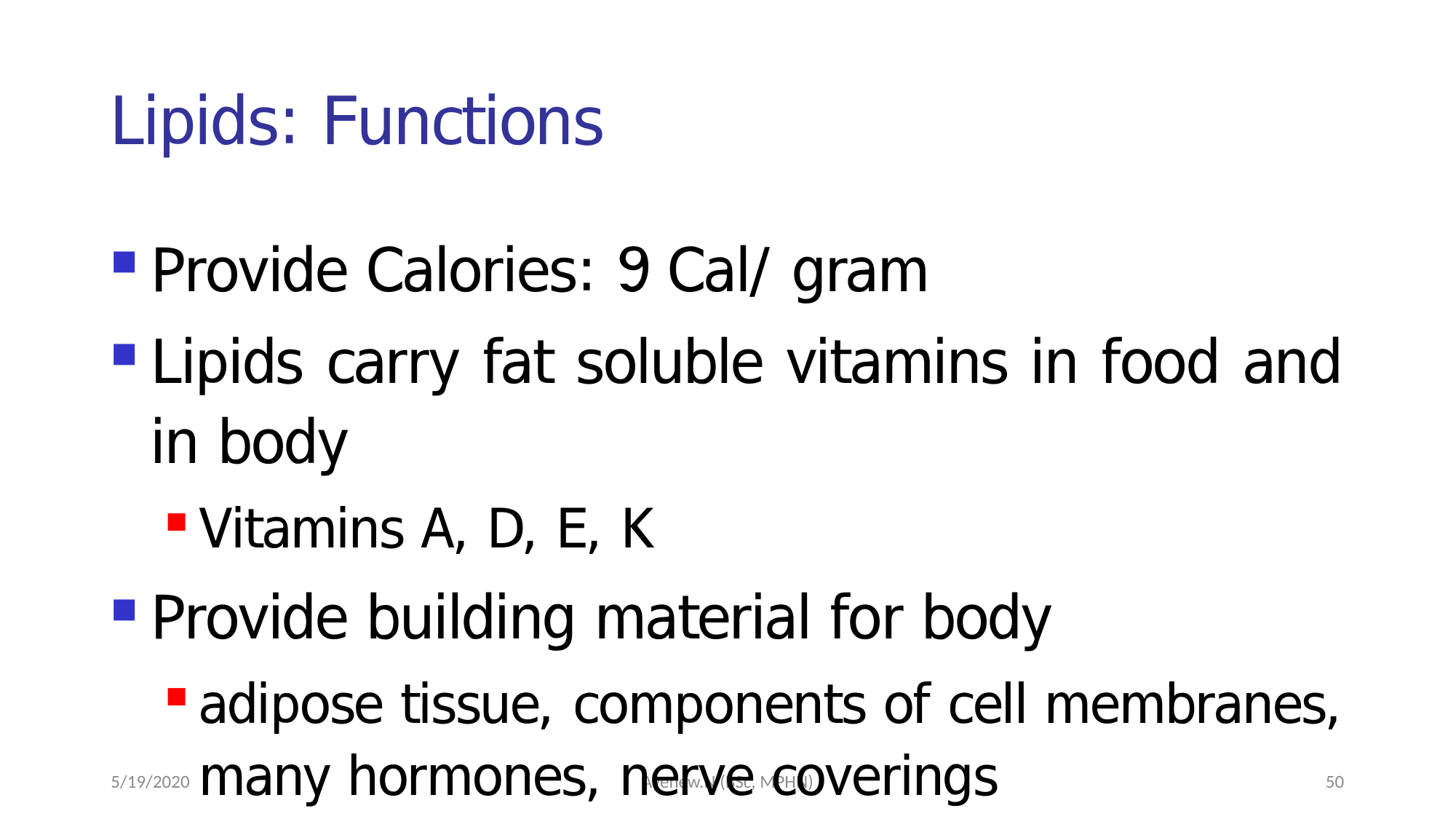

# Lipids: Functions
Provide Calories: 9 Cal/ gram
Lipids carry fat soluble vitamins in food and in body
Vitamins A, D, E, K
Provide building material for body
adipose tissue, components of cell membranes, many hormones, nerve coverings

5/19/2020
Ayenew.N (BSc, MPHN)
50